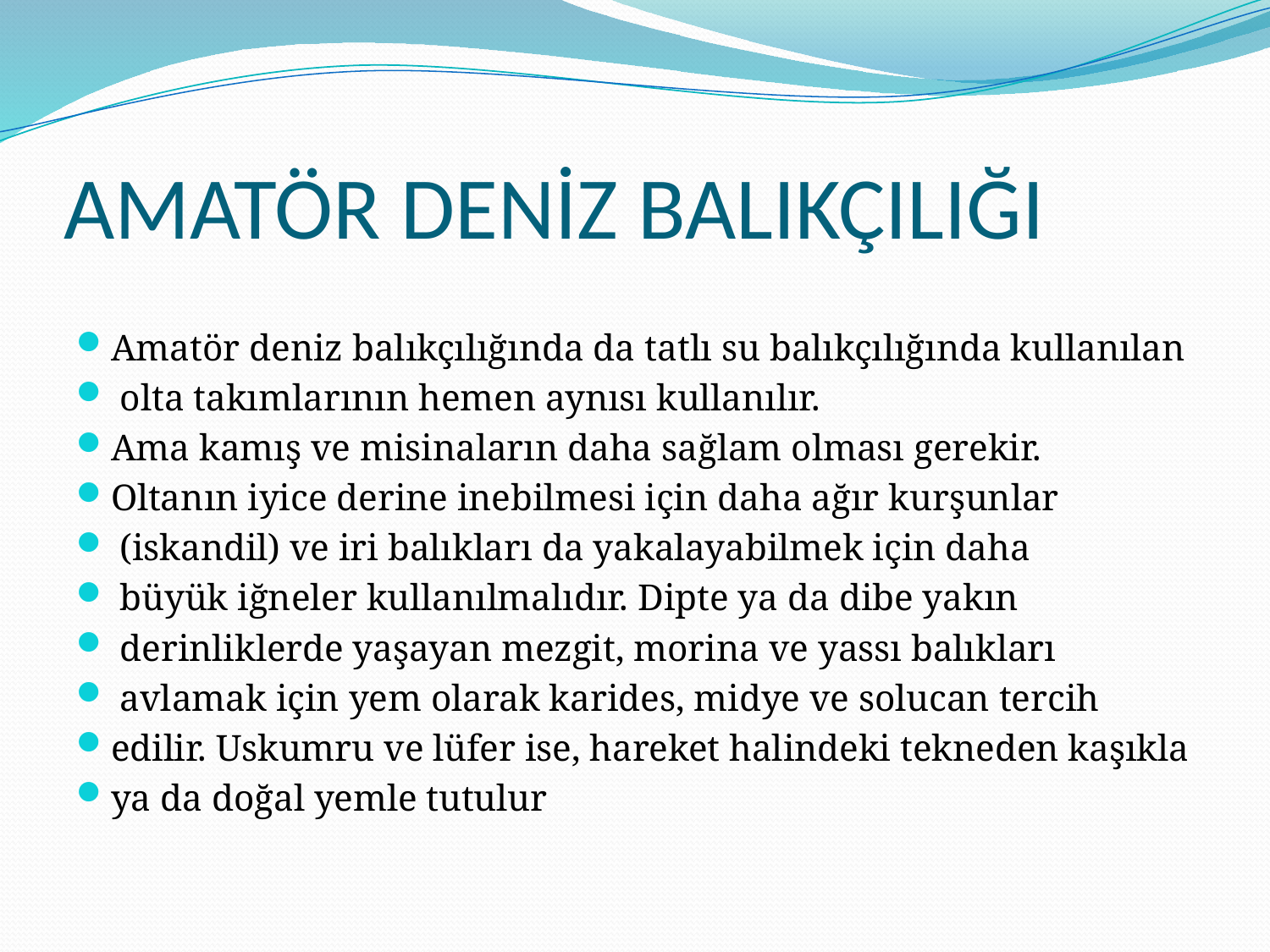

# AMATÖR DENİZ BALIKÇILIĞI

Amatör deniz balıkçılığında da tatlı su balıkçılığında kullanılan
 olta takımlarının hemen aynısı kullanılır.
Ama kamış ve misinaların daha sağlam olması gerekir.
Oltanın iyice derine inebilmesi için daha ağır kurşunlar
 (iskandil) ve iri balıkları da yakalayabilmek için daha
 büyük iğneler kullanılmalıdır. Dipte ya da dibe yakın
 derinliklerde yaşayan mezgit, morina ve yassı balıkları
 avlamak için yem olarak karides, midye ve solucan tercih
edilir. Uskumru ve lüfer ise, hareket halindeki tekneden kaşıkla
ya da doğal yemle tutulur